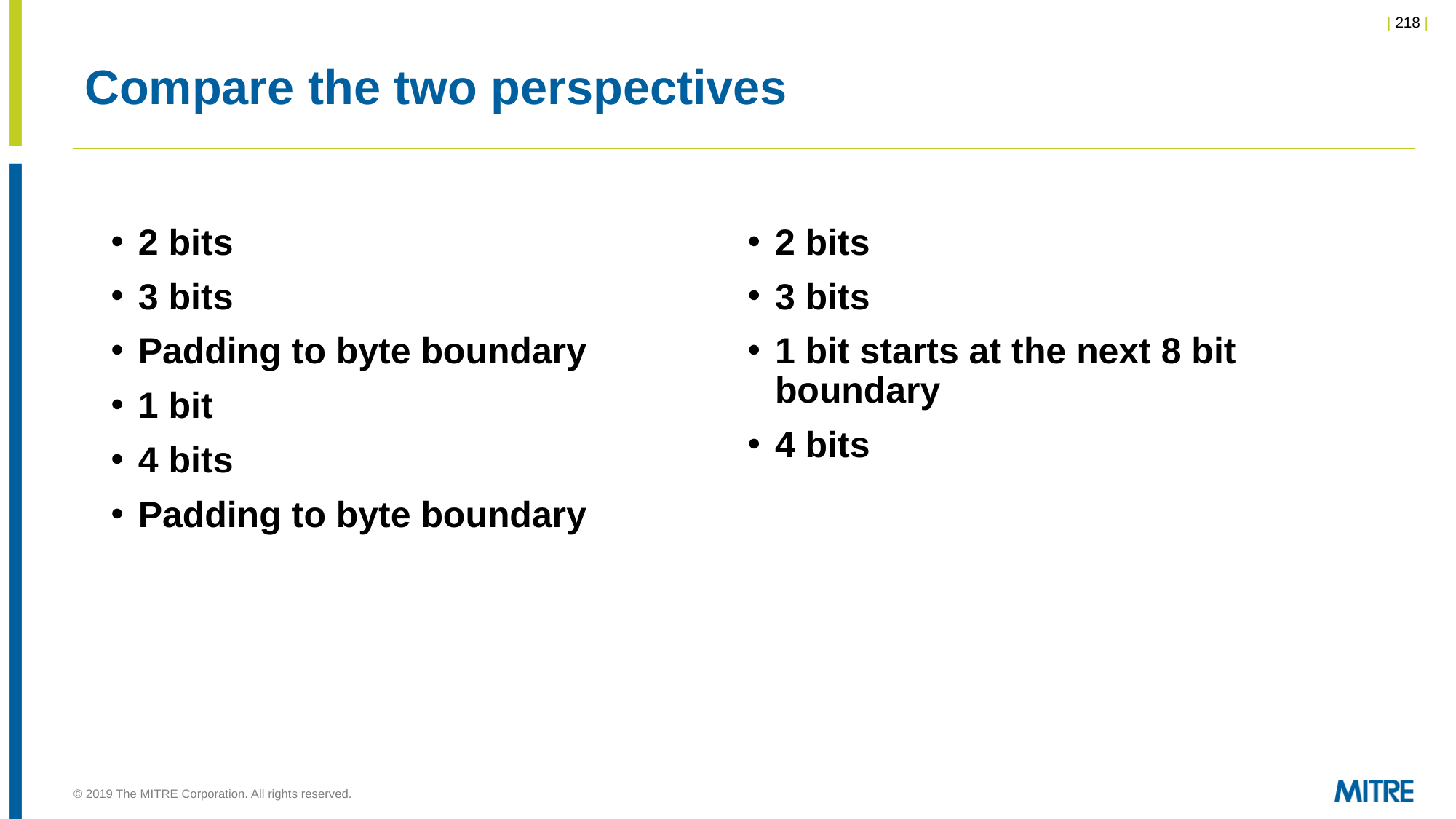

# Compare the two perspectives
2 bits
3 bits
Padding to byte boundary
1 bit
4 bits
Padding to byte boundary
2 bits
3 bits
1 bit starts at the next 8 bit boundary
4 bits
© 2019 The MITRE Corporation. All rights reserved.